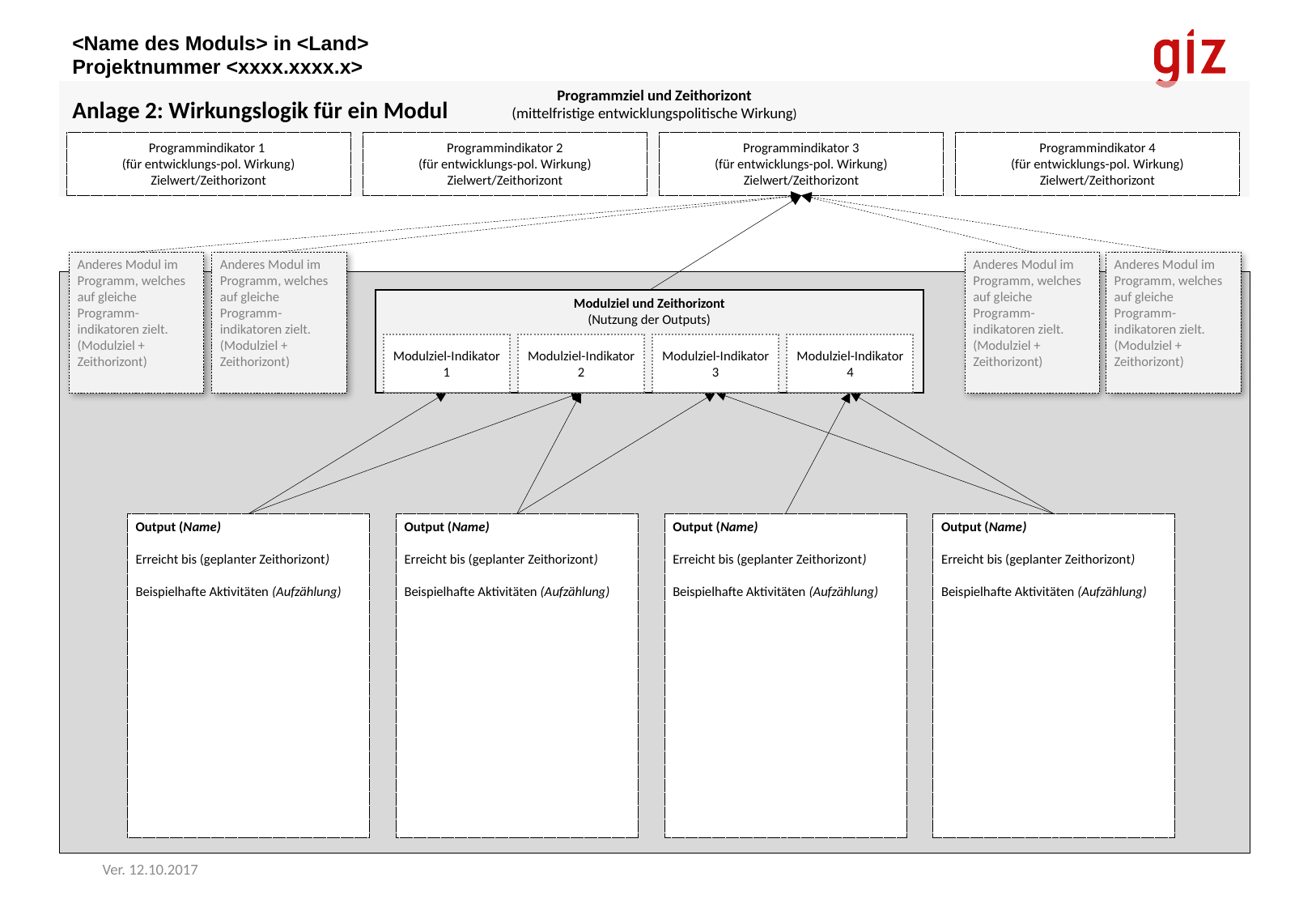

<Name des Moduls> in <Land>
Projektnummer <xxxx.xxxx.x>

Anlage 2: Wirkungslogik für ein Modul

Programmziel und Zeithorizont
(mittelfristige entwicklungspolitische Wirkung)
Programmindikator 1
(für entwicklungs-pol. Wirkung)
Zielwert/Zeithorizont
Programmindikator 2
(für entwicklungs-pol. Wirkung)
Zielwert/Zeithorizont
Programmindikator 3
(für entwicklungs-pol. Wirkung)
Zielwert/Zeithorizont
Programmindikator 4
(für entwicklungs-pol. Wirkung)
Zielwert/Zeithorizont
Anderes Modul im Programm, welches auf gleiche Programm-indikatoren zielt.
(Modulziel + Zeithorizont)
Anderes Modul im Programm, welches auf gleiche Programm-indikatoren zielt.
(Modulziel + Zeithorizont)
Anderes Modul im Programm, welches auf gleiche Programm-indikatoren zielt.
(Modulziel + Zeithorizont)
Anderes Modul im Programm, welches auf gleiche Programm-indikatoren zielt.
(Modulziel + Zeithorizont)

Modulziel und Zeithorizont
(Nutzung der Outputs)
Modulziel-Indikator 1
Modulziel-Indikator 3
Modulziel-Indikator 4
Modulziel-Indikator 2
Output (Name)

Erreicht bis (geplanter Zeithorizont)

Beispielhafte Aktivitäten (Aufzählung)

Output (Name)

Erreicht bis (geplanter Zeithorizont)

Beispielhafte Aktivitäten (Aufzählung)
Output (Name)

Erreicht bis (geplanter Zeithorizont)

Beispielhafte Aktivitäten (Aufzählung)
Output (Name)

Erreicht bis (geplanter Zeithorizont)

Beispielhafte Aktivitäten (Aufzählung)
Ver. 12.10.2017